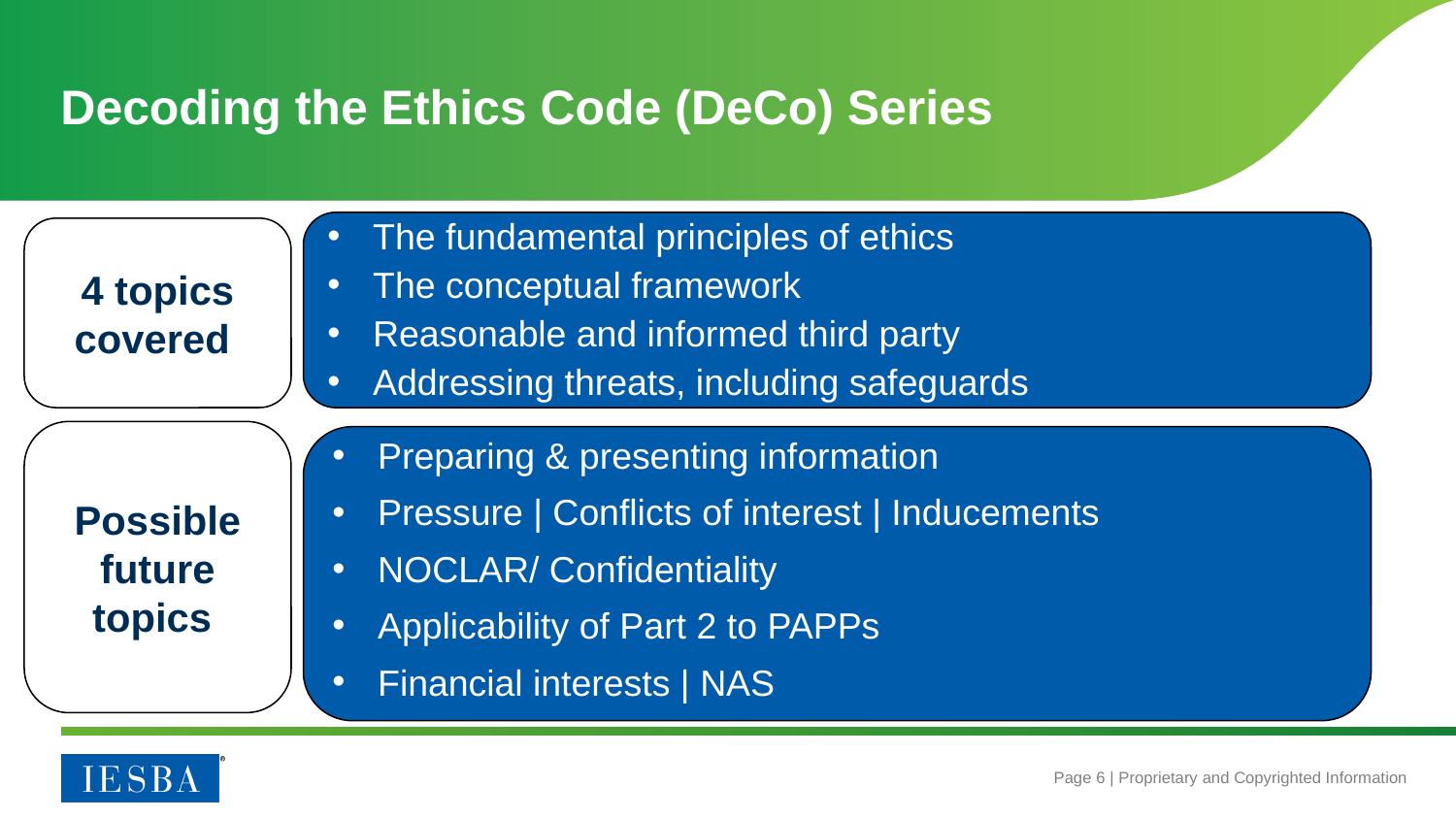

# Decoding the Ethics Code (DeCo) Series

The fundamental principles of ethics
The conceptual framework
Reasonable and informed third party
Addressing threats, including safeguards
4 topics covered
Possible future topics
Preparing & presenting information
Pressure | Conflicts of interest | Inducements
NOCLAR/ Confidentiality
Applicability of Part 2 to PAPPs
Financial interests | NAS